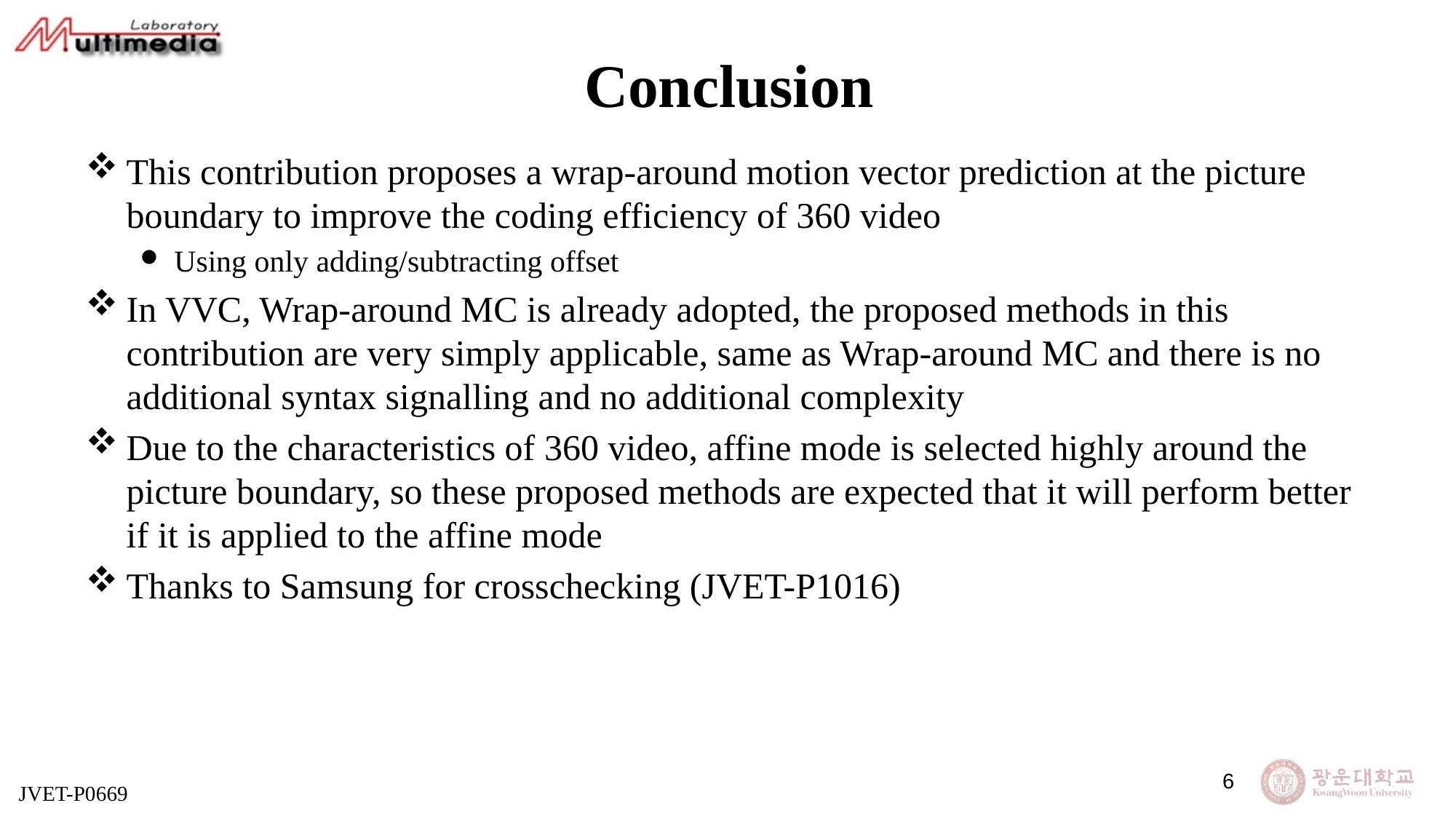

# Conclusion
This contribution proposes a wrap-around motion vector prediction at the picture boundary to improve the coding efficiency of 360 video
Using only adding/subtracting offset
In VVC, Wrap-around MC is already adopted, the proposed methods in this contribution are very simply applicable, same as Wrap-around MC and there is no additional syntax signalling and no additional complexity
Due to the characteristics of 360 video, affine mode is selected highly around the picture boundary, so these proposed methods are expected that it will perform better if it is applied to the affine mode
Thanks to Samsung for crosschecking (JVET-P1016)

6